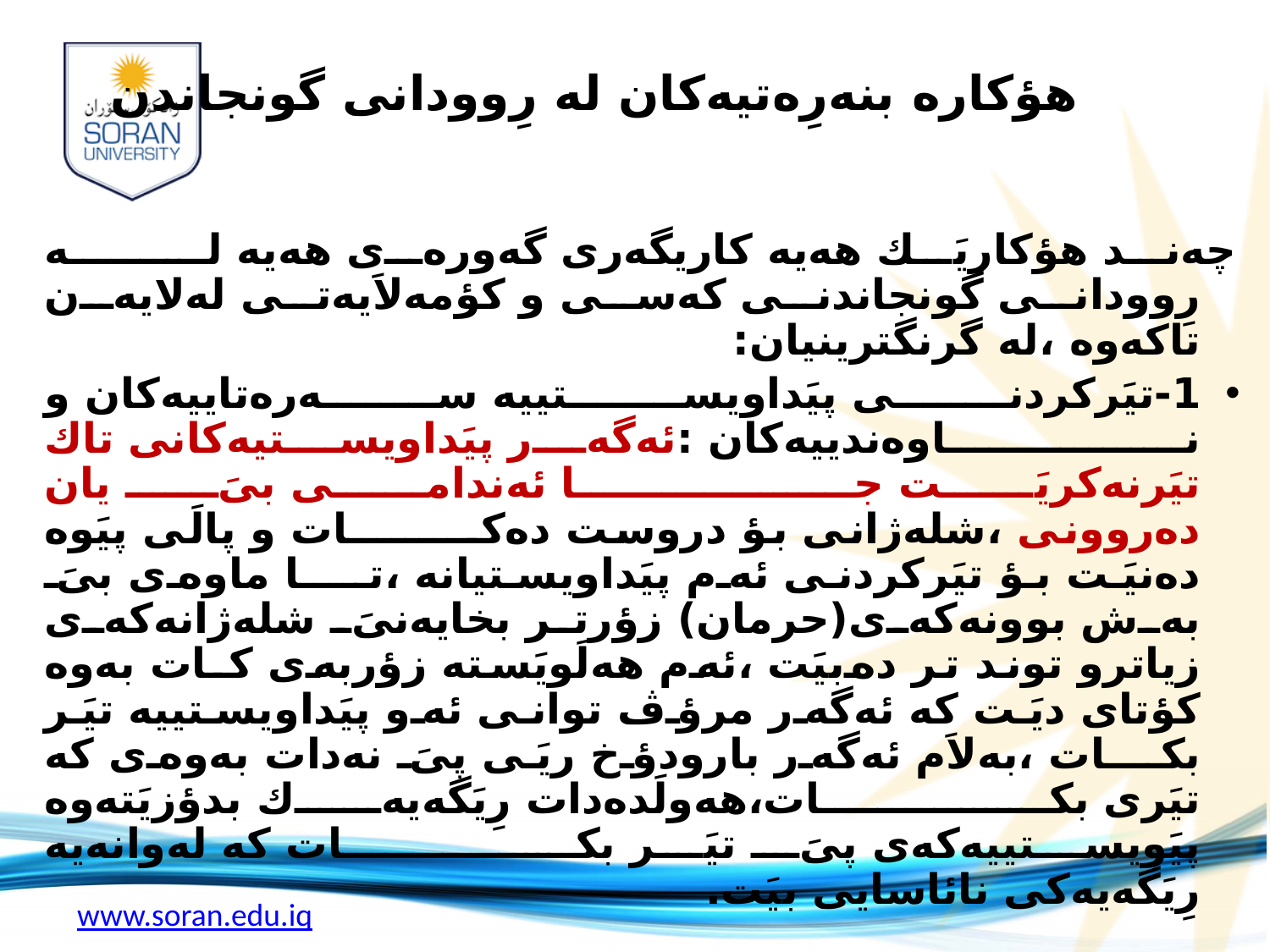

# هؤكاره‌ بنه‌رِه‌تيه‌كان له‌ رِوودانى گونجاندن
چه‌ند هؤكاريَك هه‌يه‌ كاريگه‌رى گه‌وره‌ى هه‌يه‌ لـــــــه‌ رِوودانى گونجاندنى كه‌سى و كؤمه‌لاَيه‌تى له‌لايه‌ن تاكه‌وه‌ ،له‌ گرنگترينيان:
1-تيَركردنى پيَداويستييه‌ سه‌ره‌تاييه‌كان و نـــــــــــــاوه‌ندييه‌كان :ئه‌گه‌ر پيَداويستيه‌كانى تاك تيَرنه‌كريَت جـــــــــــــا ئه‌ندامى بىَ يان ده‌روونى ،شله‌ژانى بؤ دروست ده‌كـــــــــات و پالَى پيَوه‌ ده‌نيَت بؤ تيَركردنى ئه‌م پيَداويستيانه‌ ،تــــا ماوه‌ى بىَ به‌ش بوونه‌كه‌ى(حرمان) زؤرتر بخايه‌نىَ شله‌ژانه‌كه‌ى زياترو توند تر ده‌بيَت ،ئه‌م هه‌لَويَسته‌ زؤربه‌ى كـات به‌وه‌ كؤتاى ديَت كه‌ ئه‌گه‌ر مرؤڤ توانى ئه‌و پيَداويستييه‌ تيَر بكـــات ،به‌لاَم ئه‌گه‌ر بارودؤخ ريَى پىَ نه‌دات به‌وه‌ى كه‌ تيَرى بكــــــــــات،هه‌ولَده‌دات رِيَگه‌يه‌ك بدؤزيَته‌وه‌ پيَويستييه‌كه‌ى پىَ تيَر بكـــــــــــــات كه‌ له‌وانه‌يه‌ رِيَگه‌يه‌كى نائاسايى بيَت.